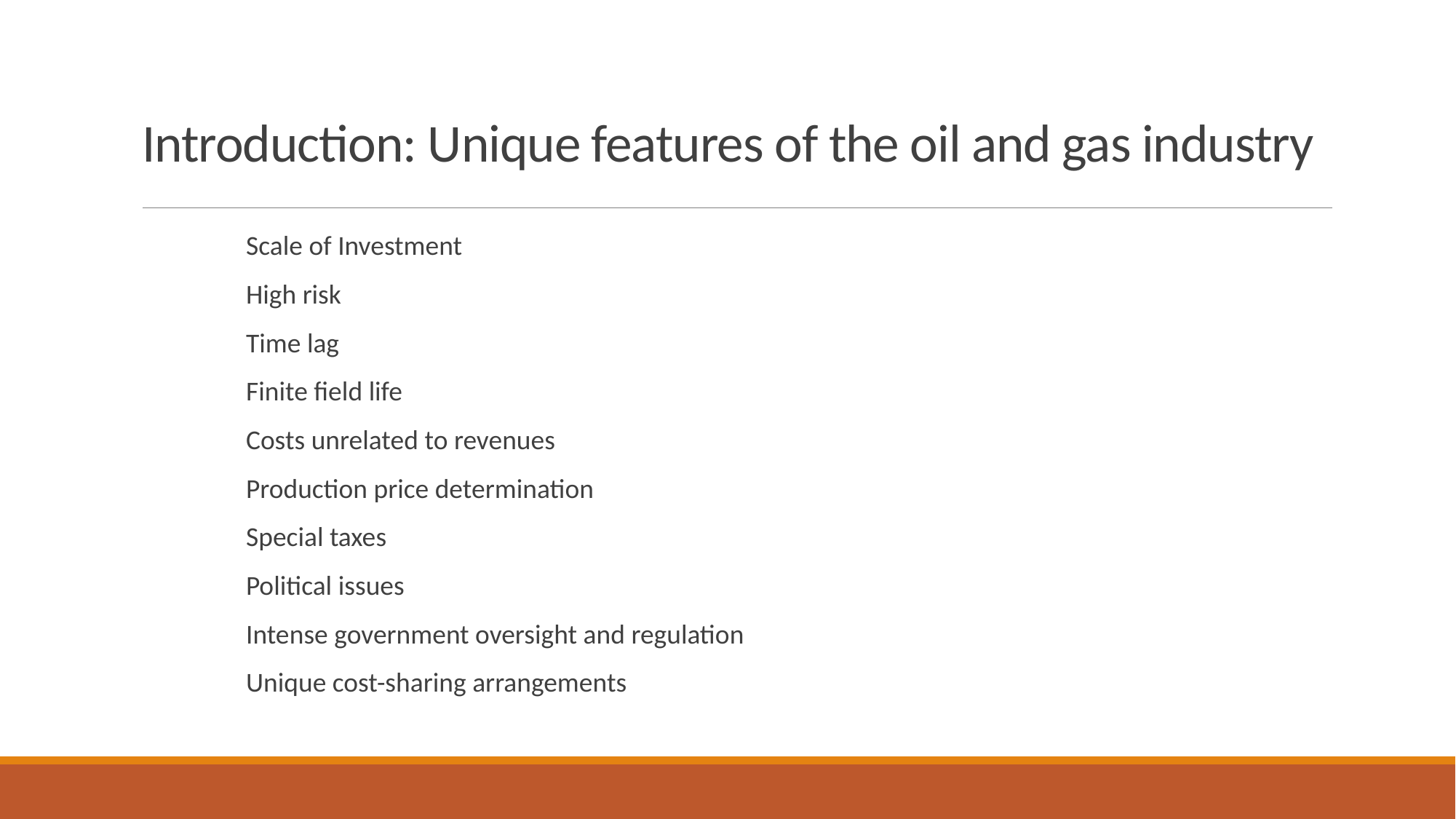

# Introduction: Unique features of the oil and gas industry
Scale of Investment
High risk
Time lag
Finite field life
Costs unrelated to revenues
Production price determination
Special taxes
Political issues
Intense government oversight and regulation
Unique cost-sharing arrangements